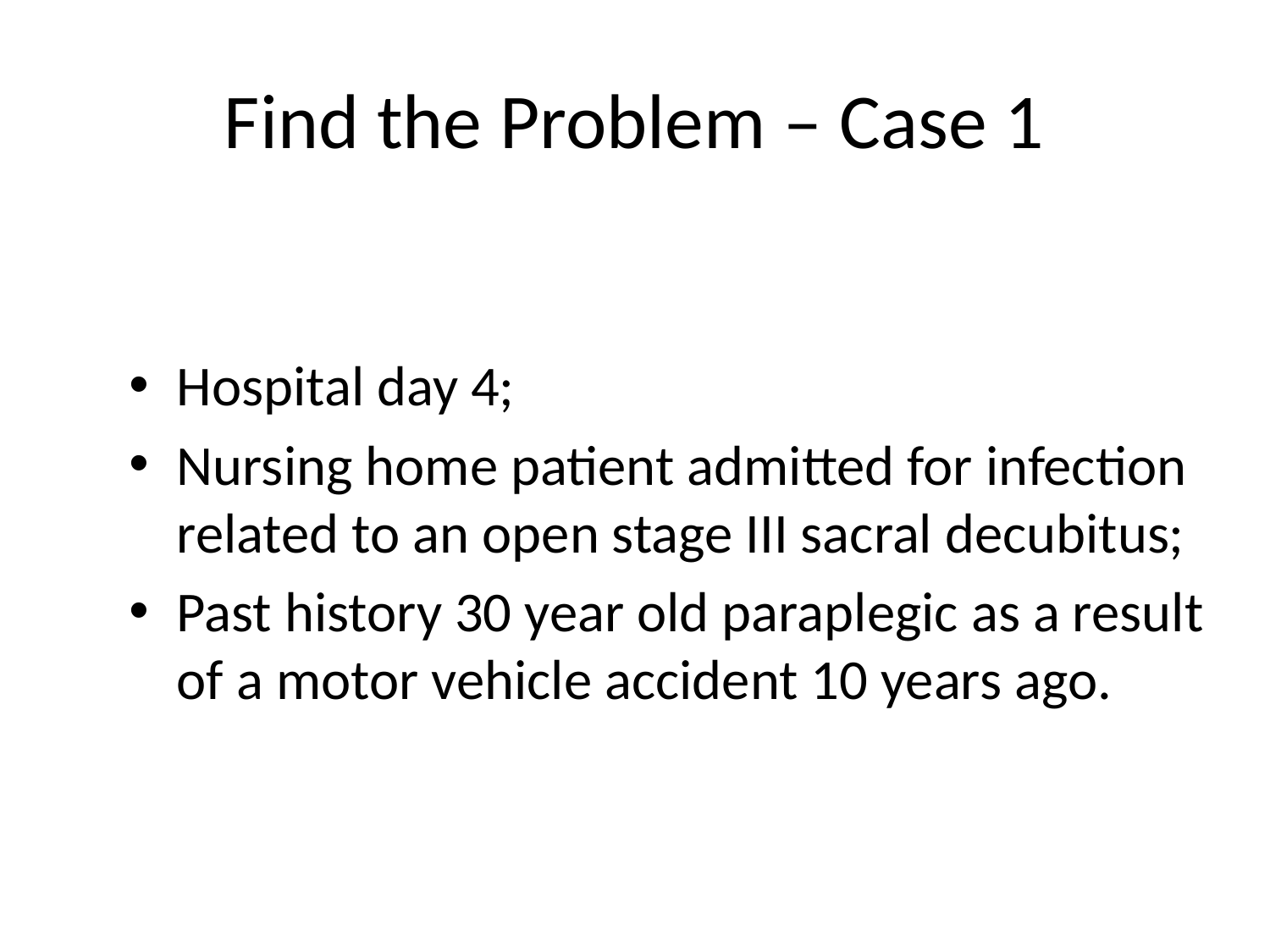

# Find the Problem – Case 1

Hospital day 4;
Nursing home patient admitted for infection related to an open stage III sacral decubitus;
Past history 30 year old paraplegic as a result of a motor vehicle accident 10 years ago.